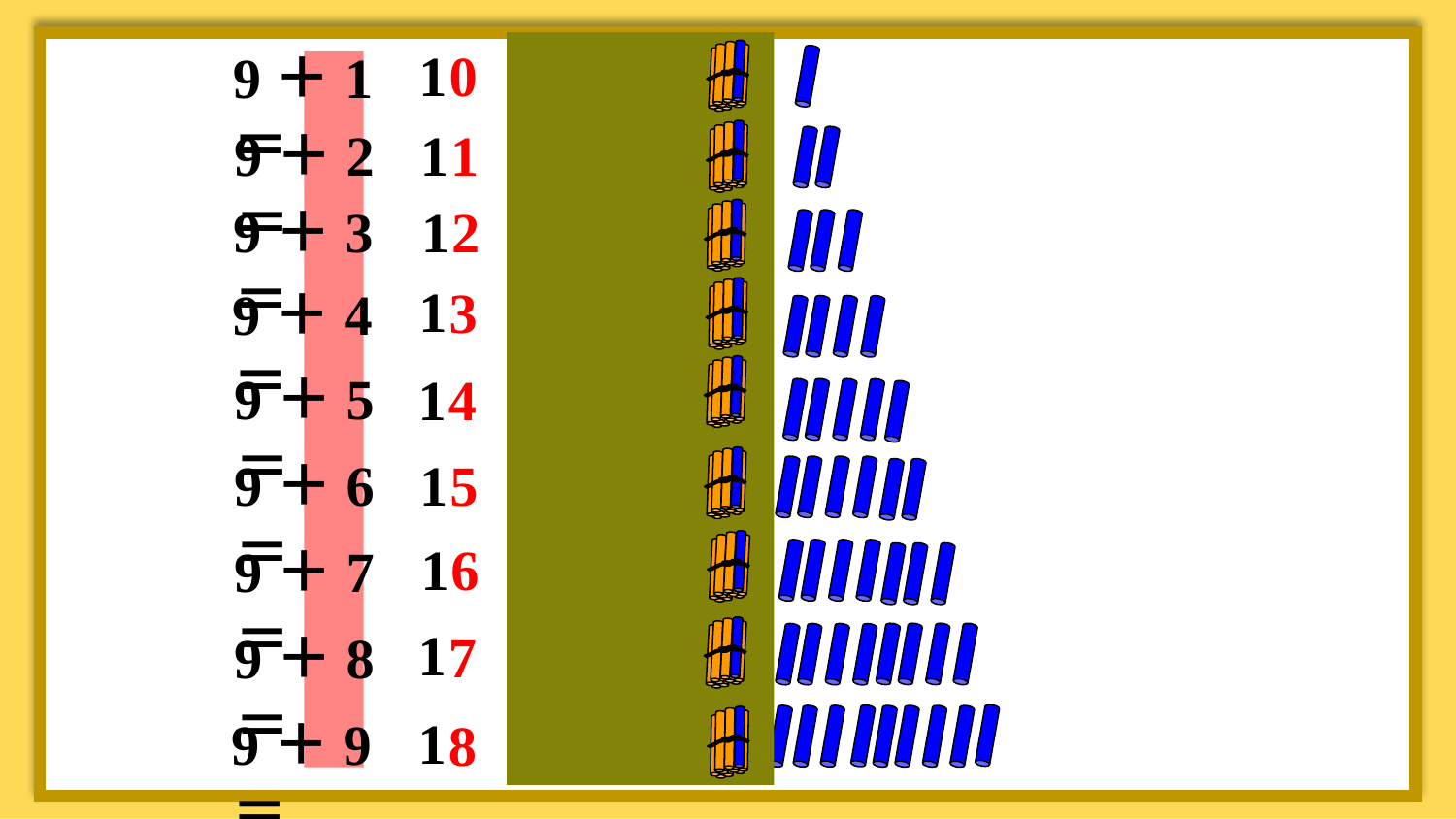

1
0
9＋1 ＝

9＋2 ＝
1
1

9＋3 ＝
1
2

1
3
9＋4 ＝

9＋5 ＝
1
4

9＋6 ＝
1
5

1
6
9＋7 ＝

1
7
9＋8 ＝

1
9＋9 ＝
8